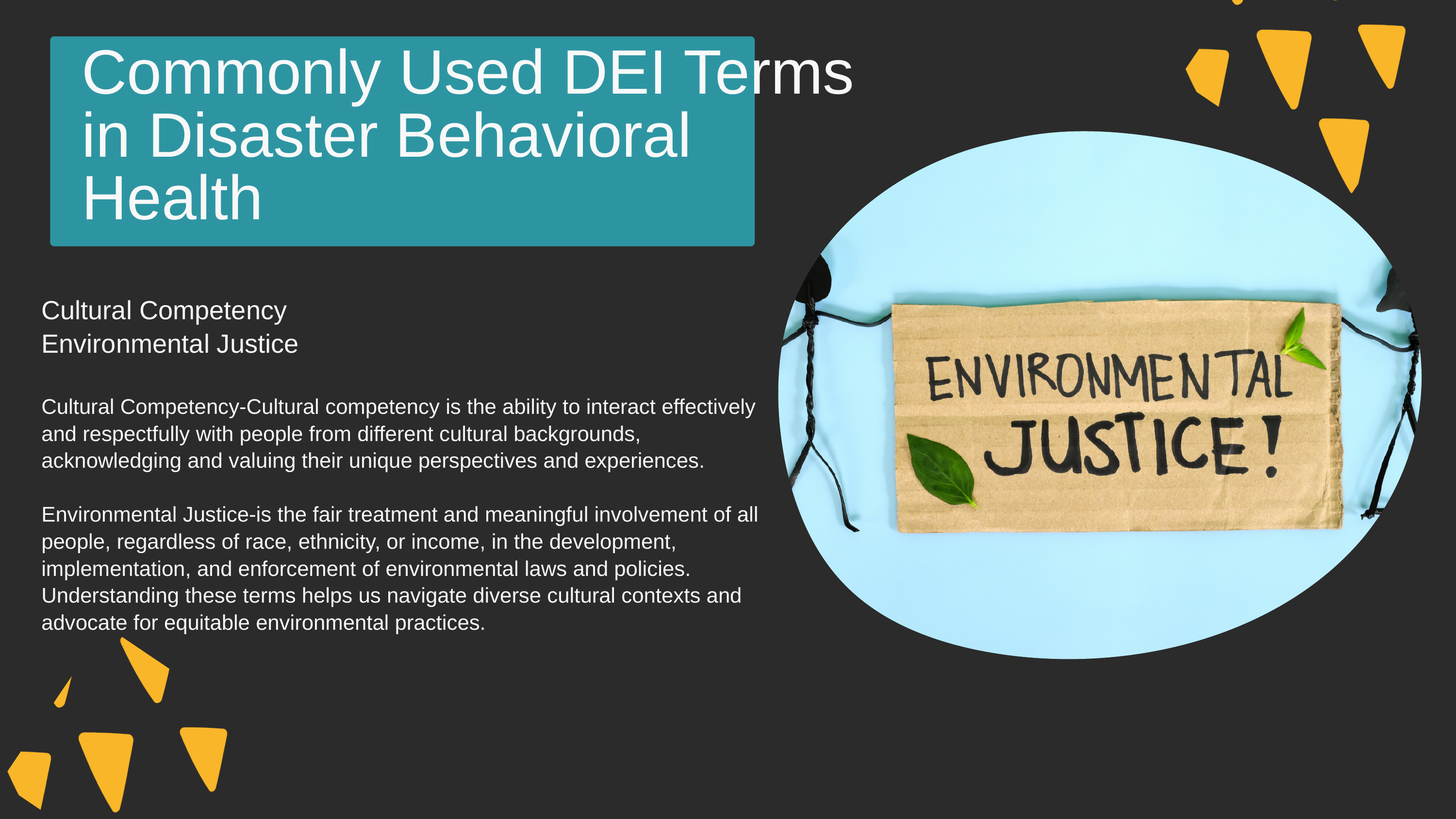

Commonly Used DEI Terms in Disaster Behavioral Health

Cultural Competency
Environmental Justice

Cultural Competency-Cultural competency is the ability to interact effectively and respectfully with people from different cultural backgrounds, acknowledging and valuing their unique perspectives and experiences.

Environmental Justice-is the fair treatment and meaningful involvement of all people, regardless of race, ethnicity, or income, in the development, implementation, and enforcement of environmental laws and policies. Understanding these terms helps us navigate diverse cultural contexts and advocate for equitable environmental practices.